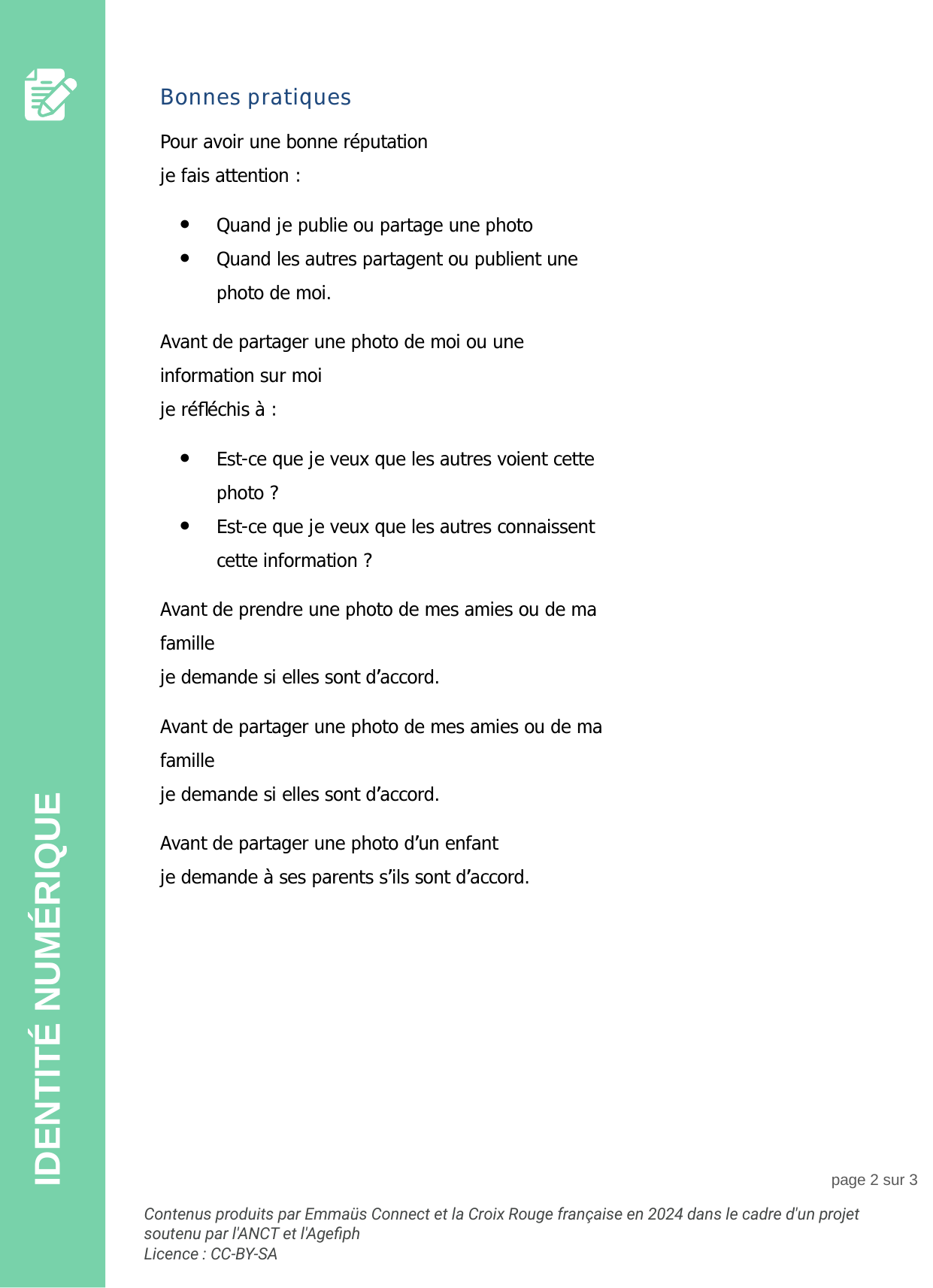

Bonnes pratiques
Pour avoir une bonne réputation
je fais attention :
Quand je publie ou partage une photo
Quand les autres partagent ou publient une photo de moi.
Avant de partager une photo de moi ou une information sur moi
je réfléchis à :
Est-ce que je veux que les autres voient cette photo ?
Est-ce que je veux que les autres connaissent cette information ?
Avant de prendre une photo de mes amies ou de ma famille
je demande si elles sont d’accord.
Avant de partager une photo de mes amies ou de ma famille
je demande si elles sont d’accord.
Avant de partager une photo d’un enfant
je demande à ses parents s’ils sont d’accord.

IDENTITÉ NUMÉRIQUE

page 2 sur 3